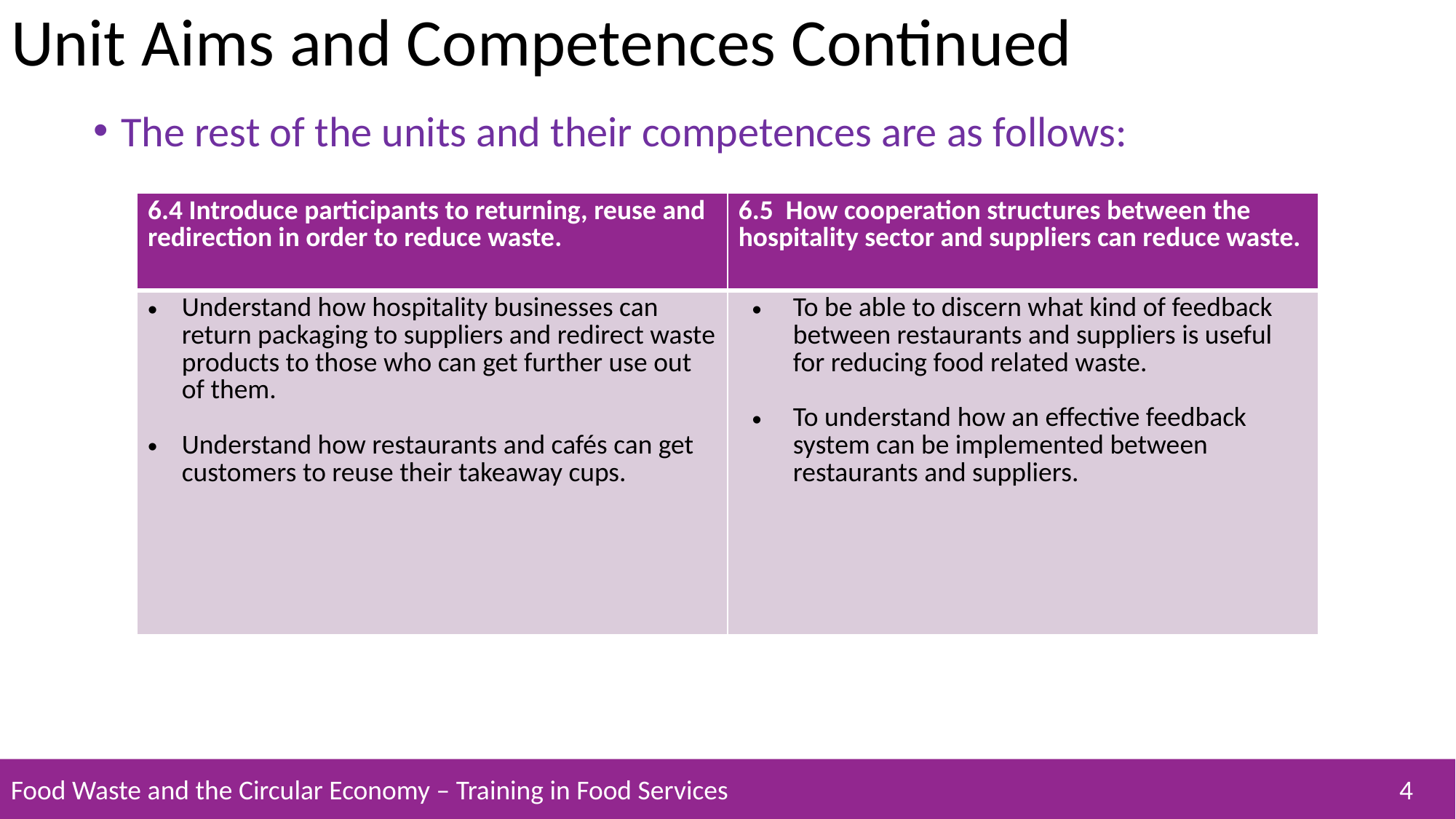

# Unit Aims and Competences Continued
The rest of the units and their competences are as follows:
| 6.4 Introduce participants to returning, reuse and redirection in order to reduce waste. | 6.5 How cooperation structures between the hospitality sector and suppliers can reduce waste. |
| --- | --- |
| Understand how hospitality businesses can return packaging to suppliers and redirect waste products to those who can get further use out of them. Understand how restaurants and cafés can get customers to reuse their takeaway cups. | To be able to discern what kind of feedback between restaurants and suppliers is useful for reducing food related waste. To understand how an effective feedback system can be implemented between restaurants and suppliers. |